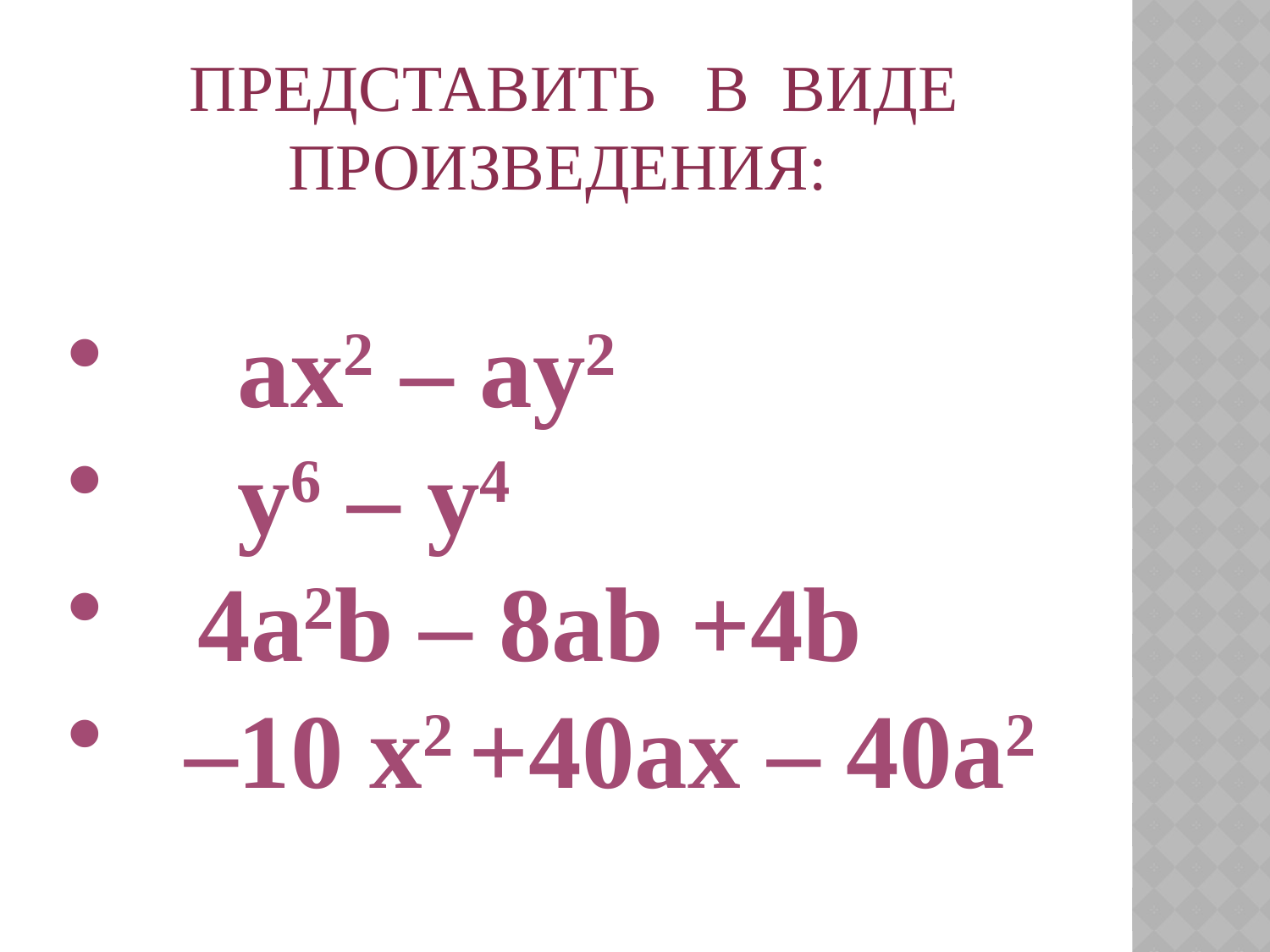

# Представить   в  виде произведения:
     ax2 – ay2
     y6 – y4
      4a2b – 8ab +4b
   –10 x2 +40ax – 40a2